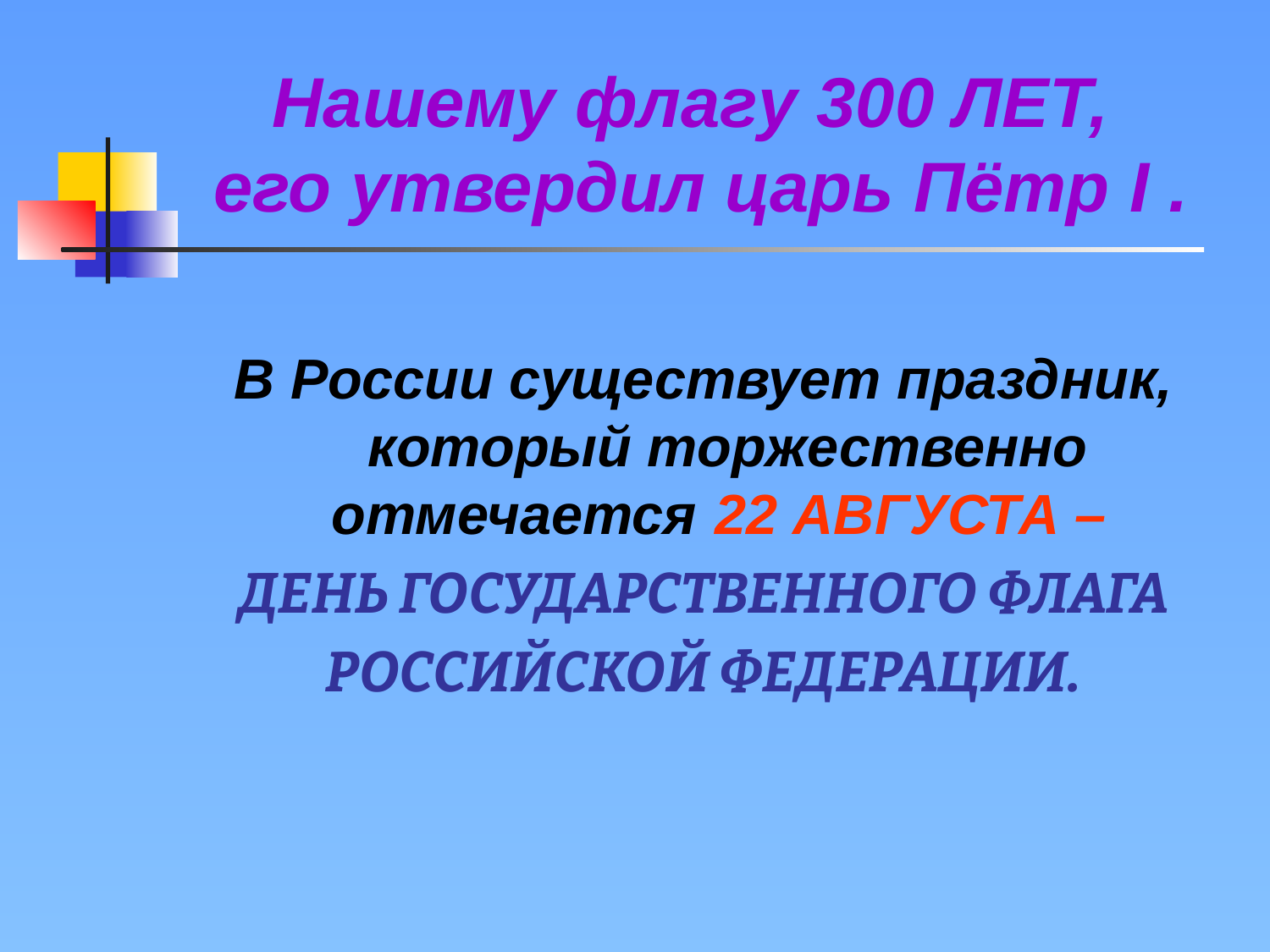

# Нашему флагу 300 ЛЕТ, его утвердил царь Пётр I .
В России существует праздник, который торжественно отмечается 22 АВГУСТА –
ДЕНЬ ГОСУДАРСТВЕННОГО ФЛАГА
РОССИЙСКОЙ ФЕДЕРАЦИИ.